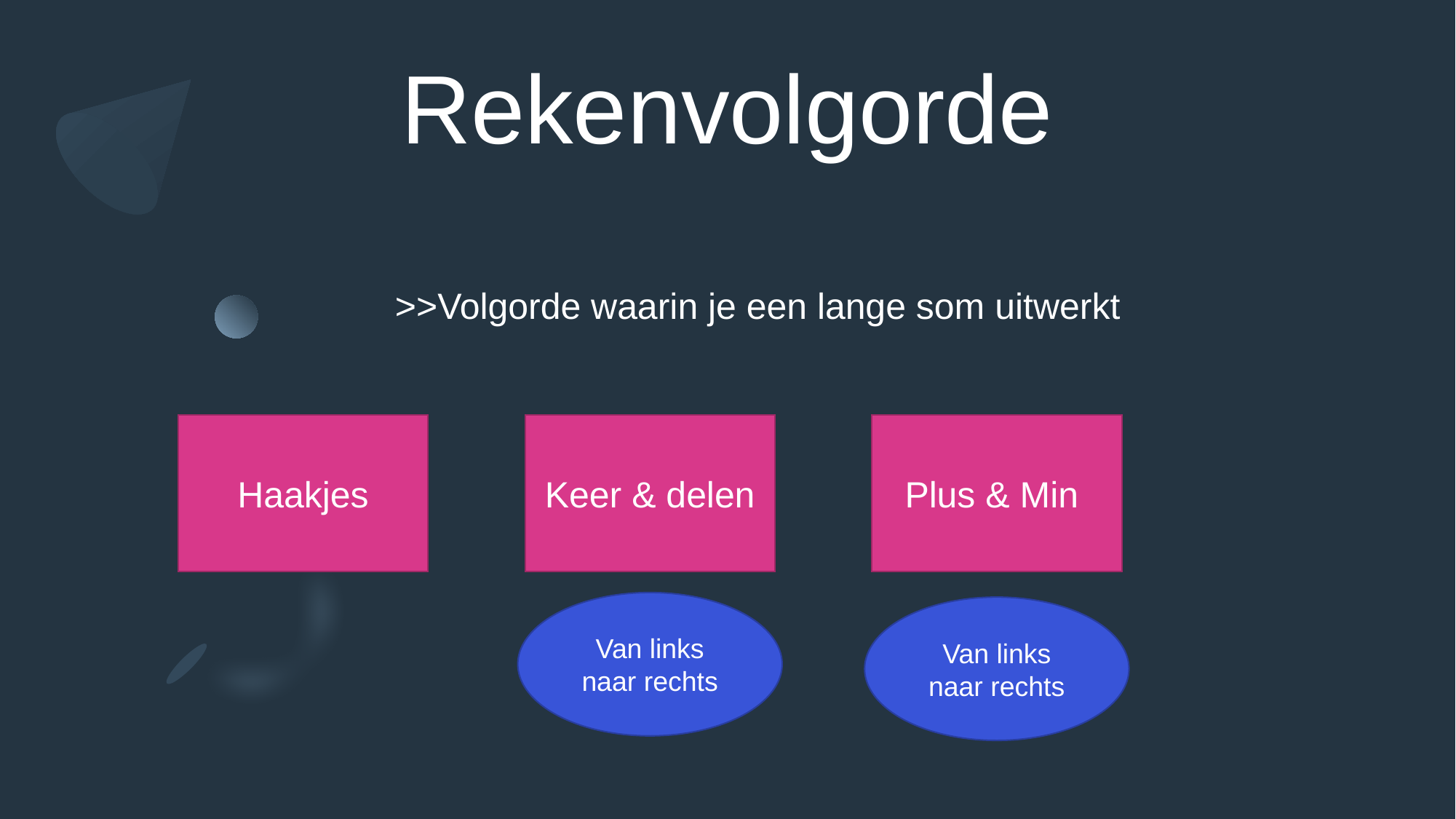

# Rekenvolgorde
>>Volgorde waarin je een lange som uitwerkt

Plus & Min
Keer & delen
Haakjes
Van links naar rechts
Van links naar rechts